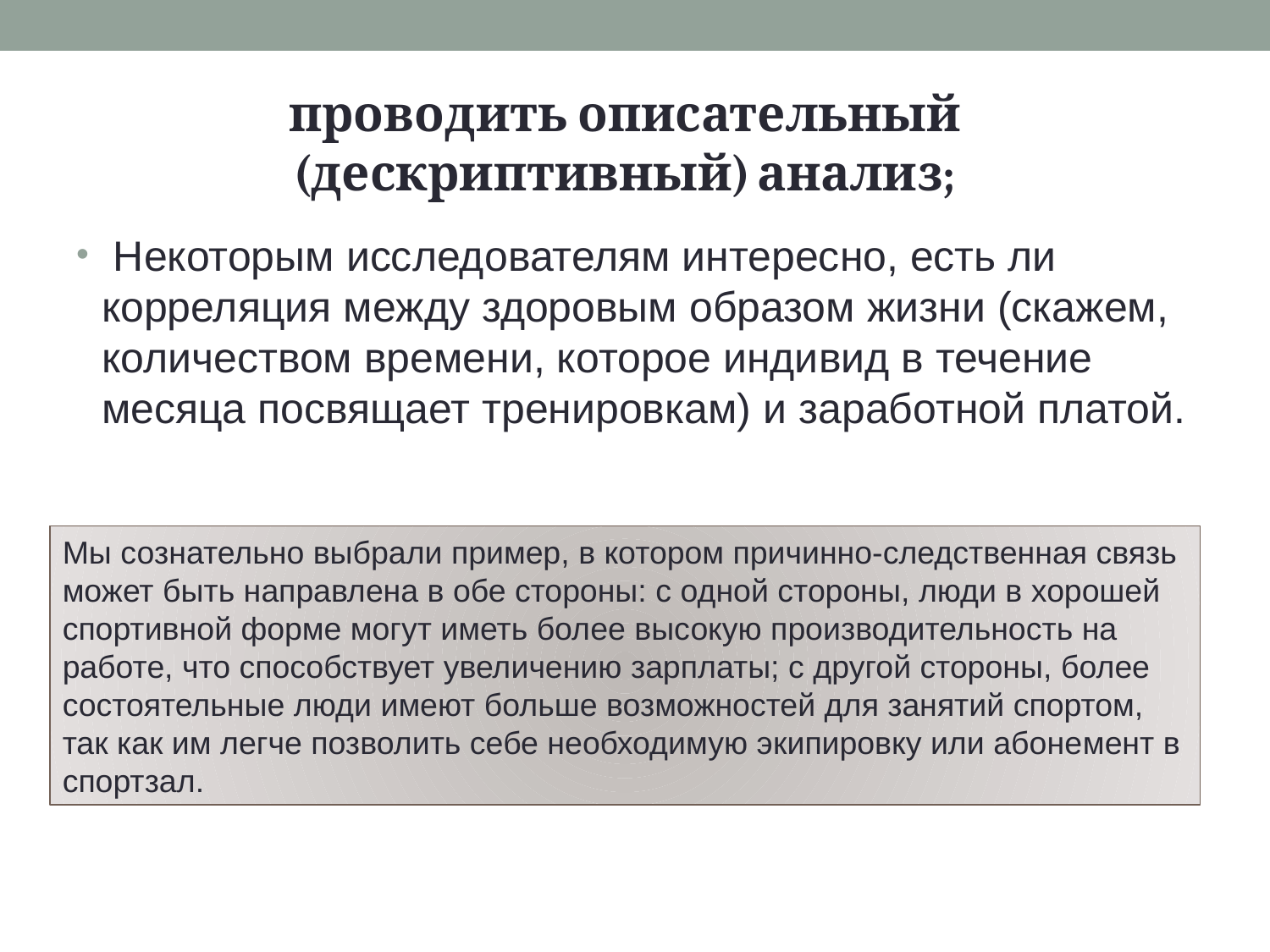

проводить описательный (дескриптивный) анализ;
 Некоторым исследователям интересно, есть ли корреляция между здоровым образом жизни (скажем, количест­вом времени, которое индивид в течение месяца посвящает трениров­кам) и заработной платой.

Мы сознательно выбрали пример, в котором причинно-следственная связь может быть направлена в обе стороны: с одной стороны, люди в хорошей спортивной форме могут иметь более высокую производительность на работе, что способствует увеличению зарплаты; с другой стороны, более состоятельные люди имеют больше возможностей для занятий спортом, так как им легче позволить себе необходимую экипировку или абоне­мент в спортзал.